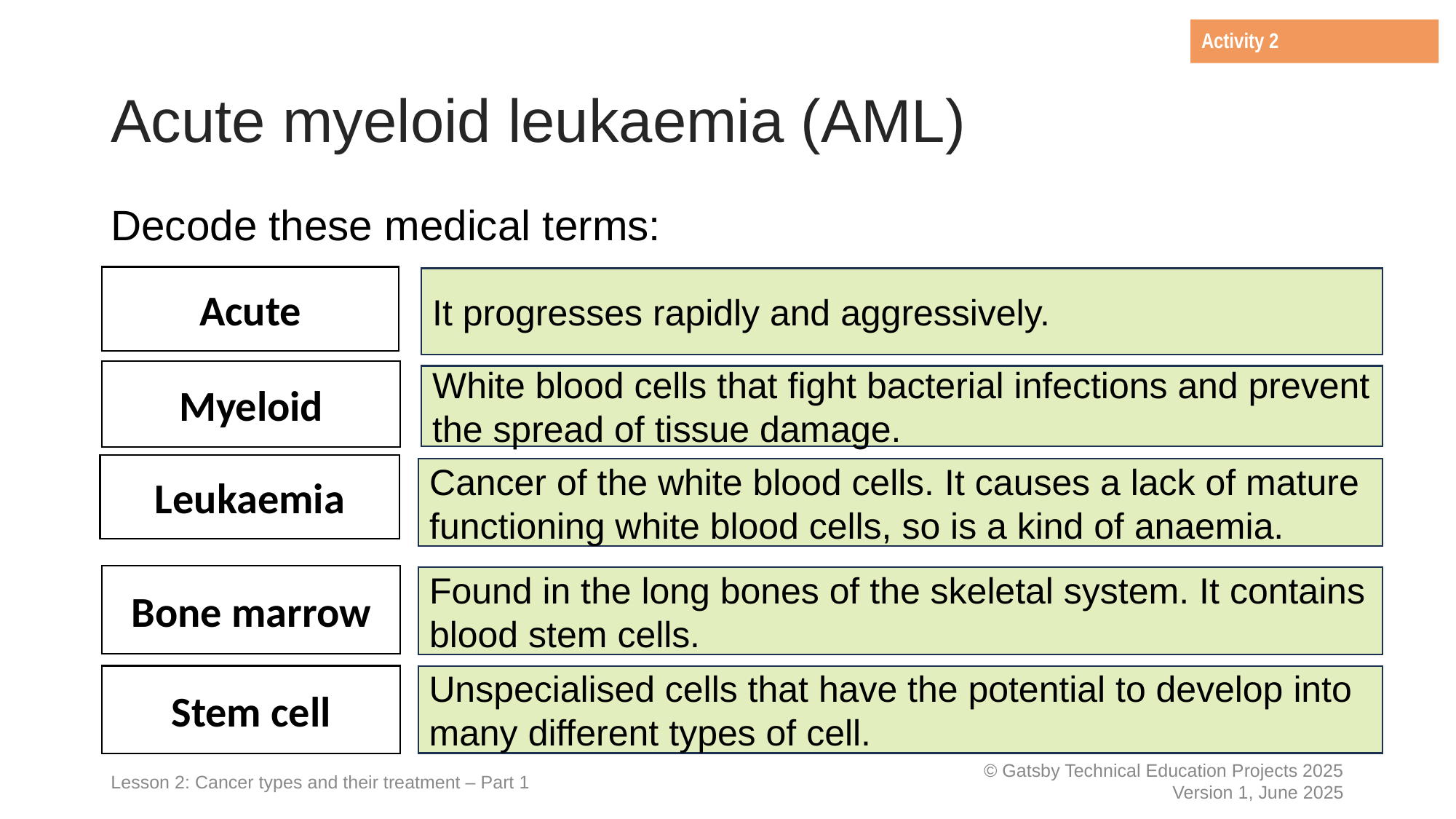

Activity 2
# Acute myeloid leukaemia (AML)
Decode these medical terms:
Acute
It progresses rapidly and aggressively.
Myeloid
White blood cells that fight bacterial infections and prevent the spread of tissue damage.
Leukaemia
Cancer of the white blood cells. It causes a lack of mature functioning white blood cells, so is a kind of anaemia.
Bone marrow
Found in the long bones of the skeletal system. It contains blood stem cells.
Stem cell
Unspecialised cells that have the potential to develop into many different types of cell.
Lesson 2: Cancer types and their treatment – Part 1